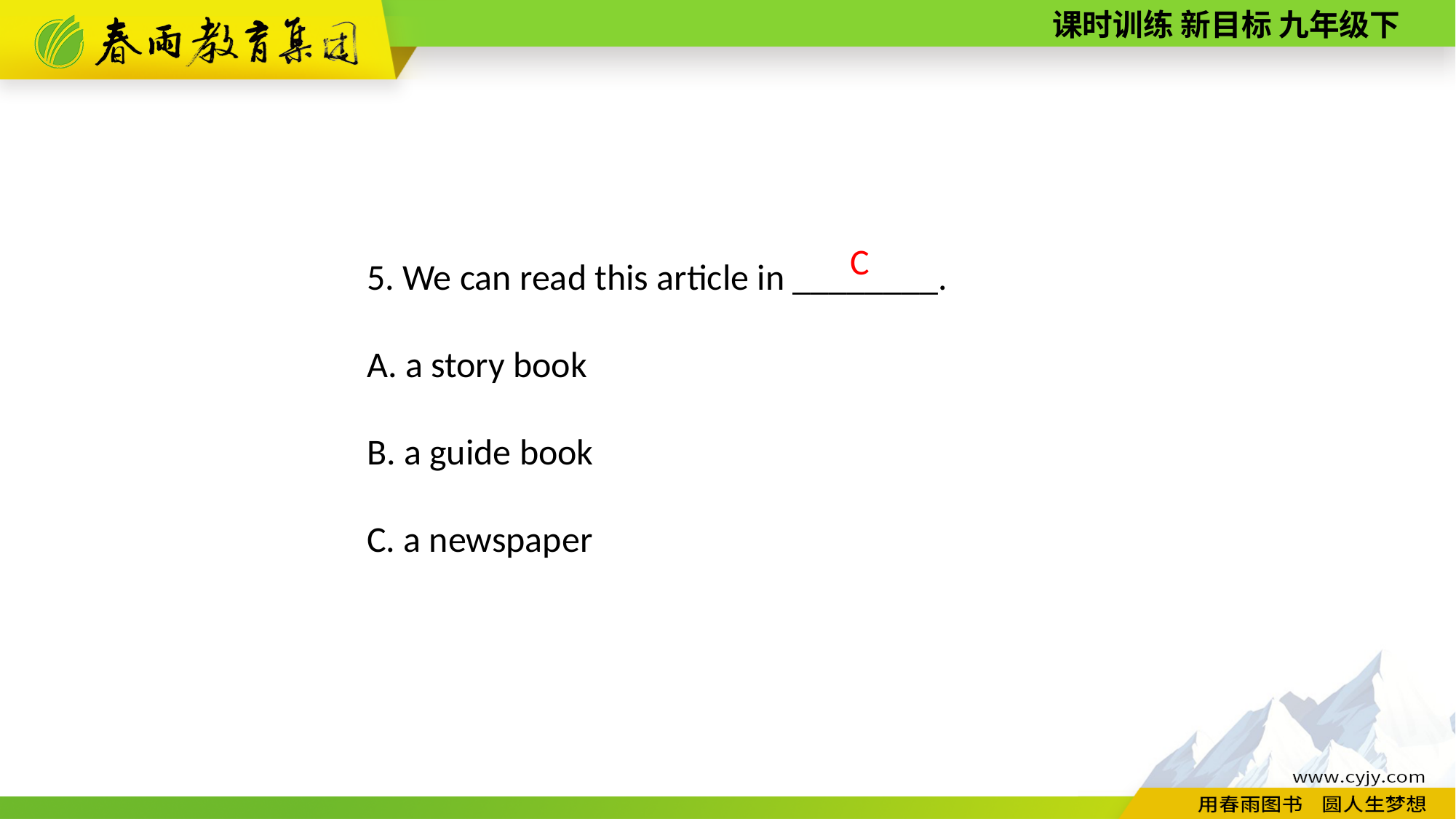

5. We can read this article in ________.
A. a story book
B. a guide book
C. a newspaper
C